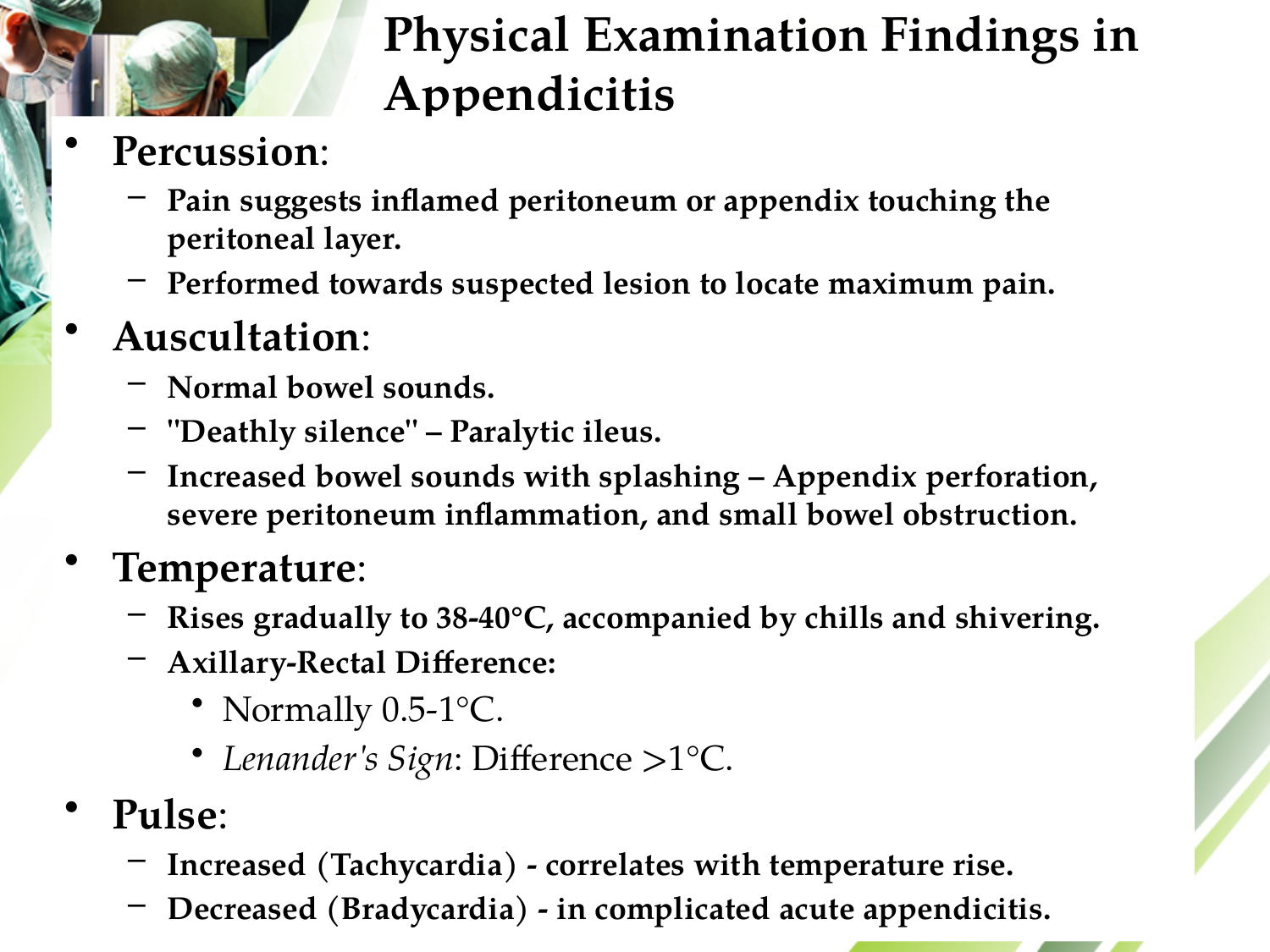

# Physical Examination Findings in Appendicitis
Percussion:
Pain suggests inflamed peritoneum or appendix touching the peritoneal layer.
Performed towards suspected lesion to locate maximum pain.
Auscultation:
Normal bowel sounds.
"Deathly silence" – Paralytic ileus.
Increased bowel sounds with splashing – Appendix perforation, severe peritoneum inflammation, and small bowel obstruction.
Temperature:
Rises gradually to 38-40°C, accompanied by chills and shivering.
Axillary-Rectal Difference:
Normally 0.5-1°C.
Lenander's Sign: Difference >1°C.
Pulse:
Increased (Tachycardia) - correlates with temperature rise.
Decreased (Bradycardia) - in complicated acute appendicitis.